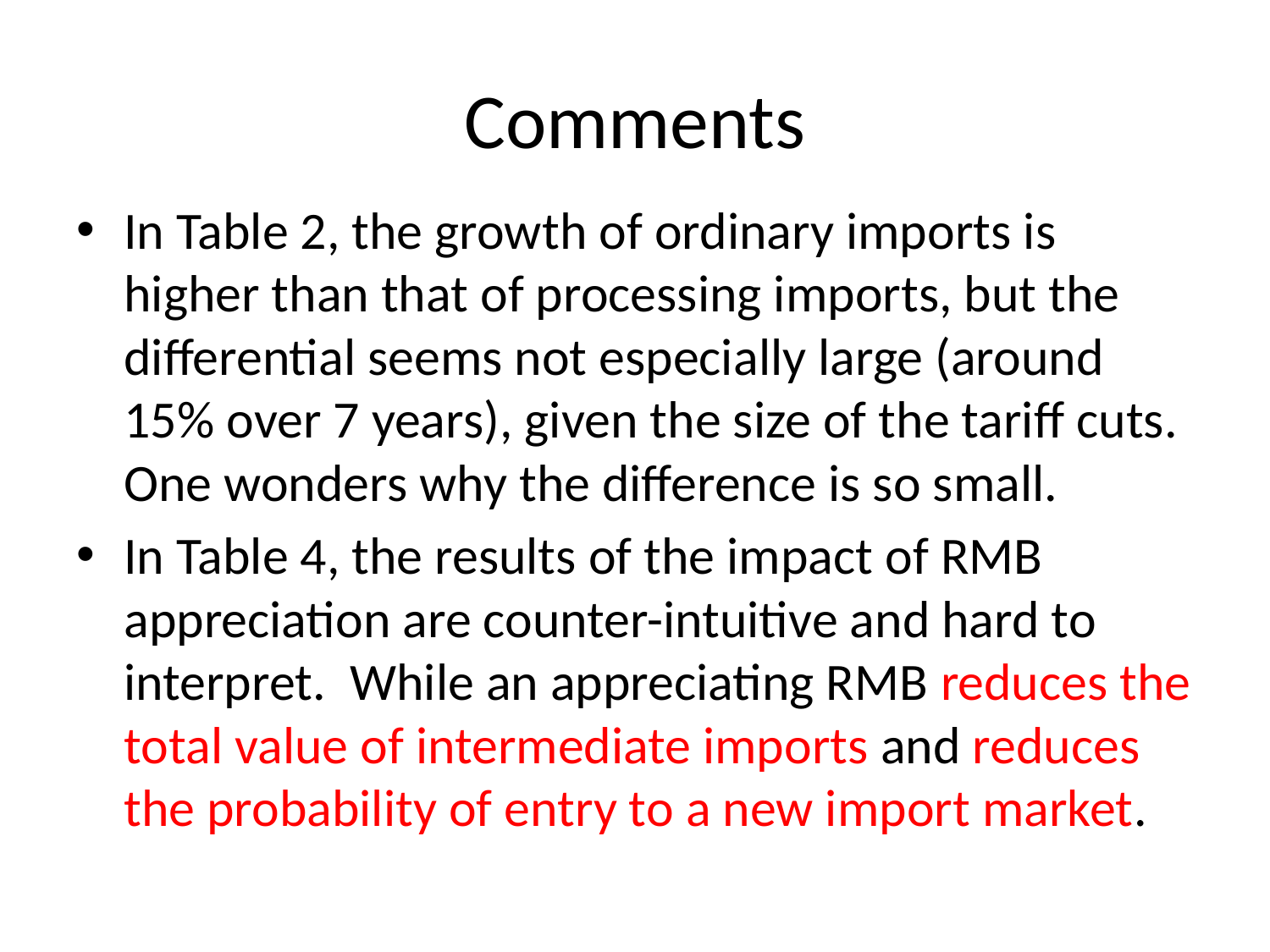

# Comments
In Table 2, the growth of ordinary imports is higher than that of processing imports, but the differential seems not especially large (around 15% over 7 years), given the size of the tariff cuts.  One wonders why the difference is so small.
In Table 4, the results of the impact of RMB appreciation are counter-intuitive and hard to interpret.  While an appreciating RMB reduces the total value of intermediate imports and reduces the probability of entry to a new import market.